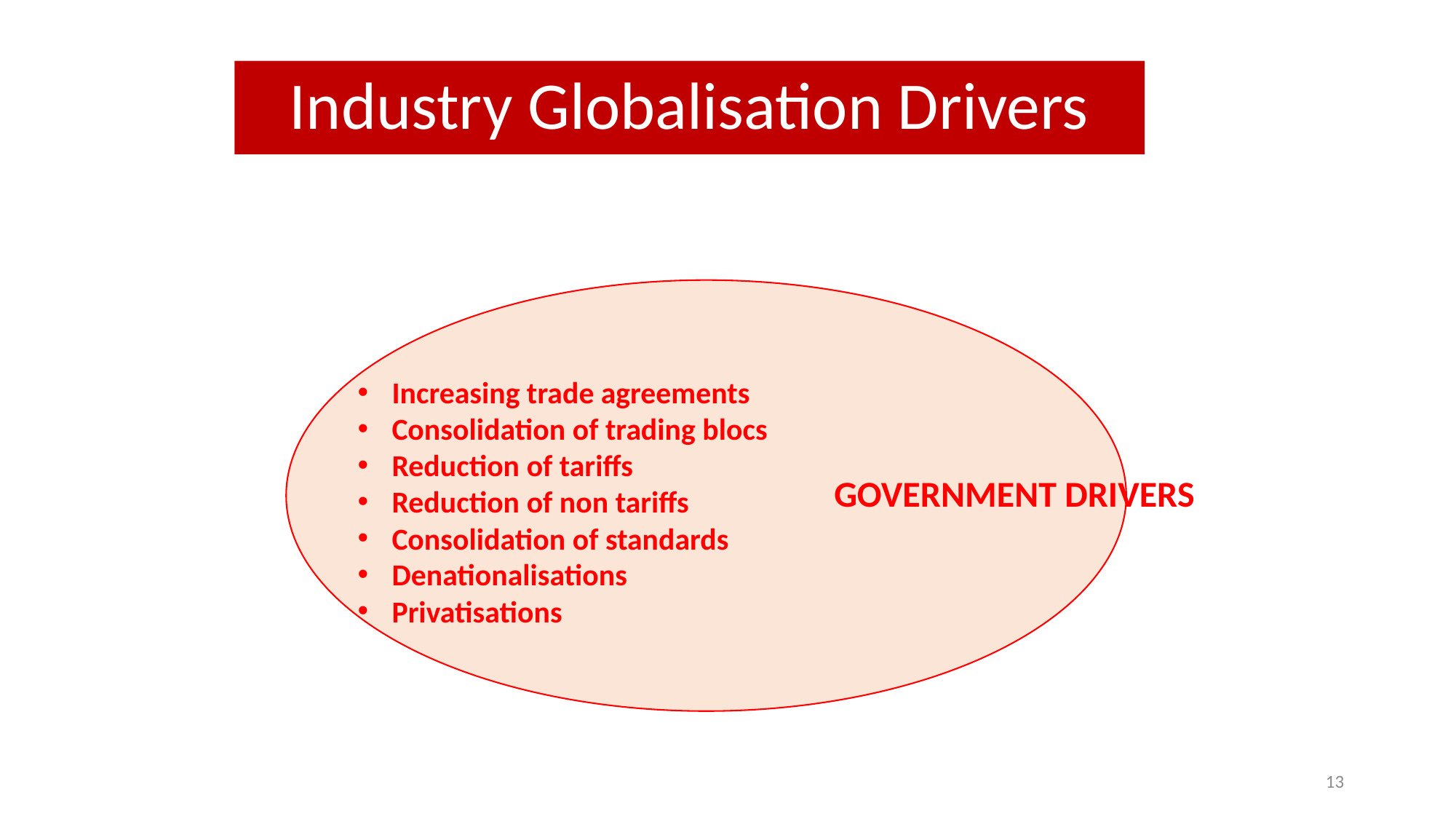

# Industry Globalisation Drivers

Increasing trade agreements
Consolidation of trading blocs
Reduction of tariffs
Reduction of non tariffs
Consolidation of standards
Denationalisations
Privatisations

GOVERNMENT DRIVERS

13